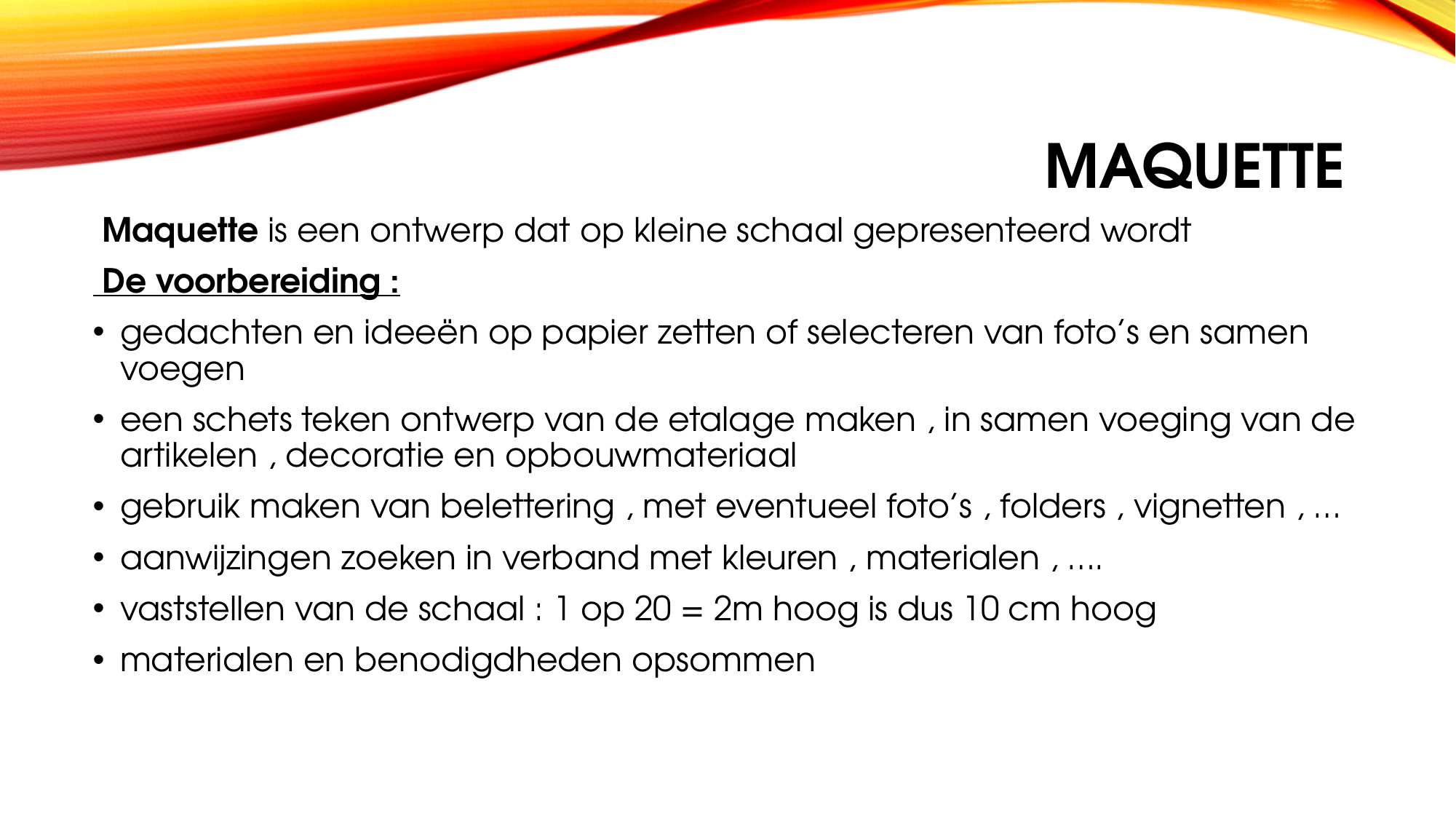

# maquette
 Maquette is een ontwerp dat op kleine schaal gepresenteerd wordt
 De voorbereiding :
gedachten en ideeën op papier zetten of selecteren van foto’s en samen voegen
een schets teken ontwerp van de etalage maken , in samen voeging van de artikelen , decoratie en opbouwmateriaal
gebruik maken van belettering , met eventueel foto’s , folders , vignetten , …
aanwijzingen zoeken in verband met kleuren , materialen , ….
vaststellen van de schaal : 1 op 20 = 2m hoog is dus 10 cm hoog
materialen en benodigdheden opsommen